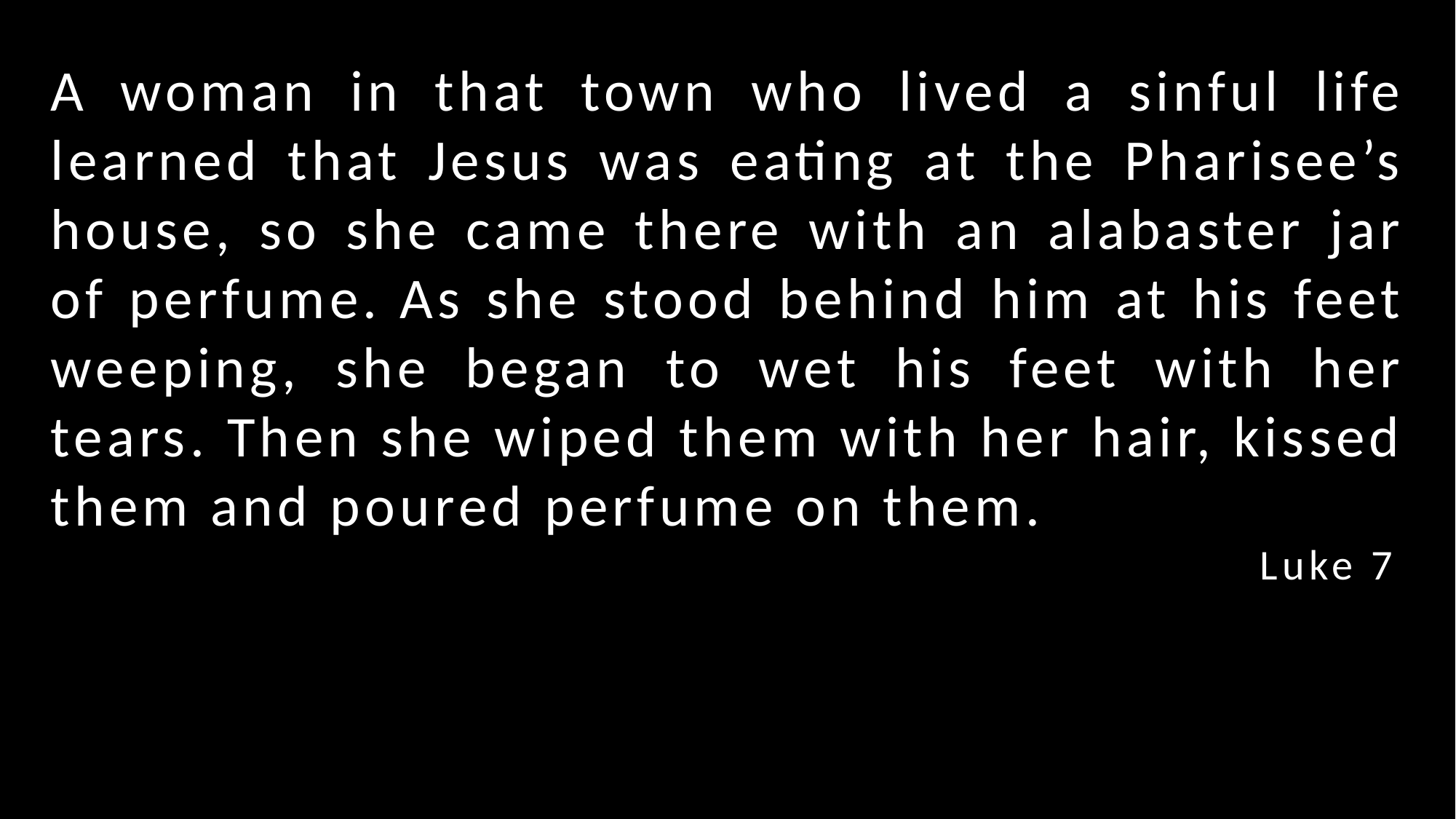

A woman in that town who lived a sinful life learned that Jesus was eating at the Pharisee’s house, so she came there with an alabaster jar of perfume. As she stood behind him at his feet weeping, she began to wet his feet with her tears. Then she wiped them with her hair, kissed them and poured perfume on them.
									                Luke 7